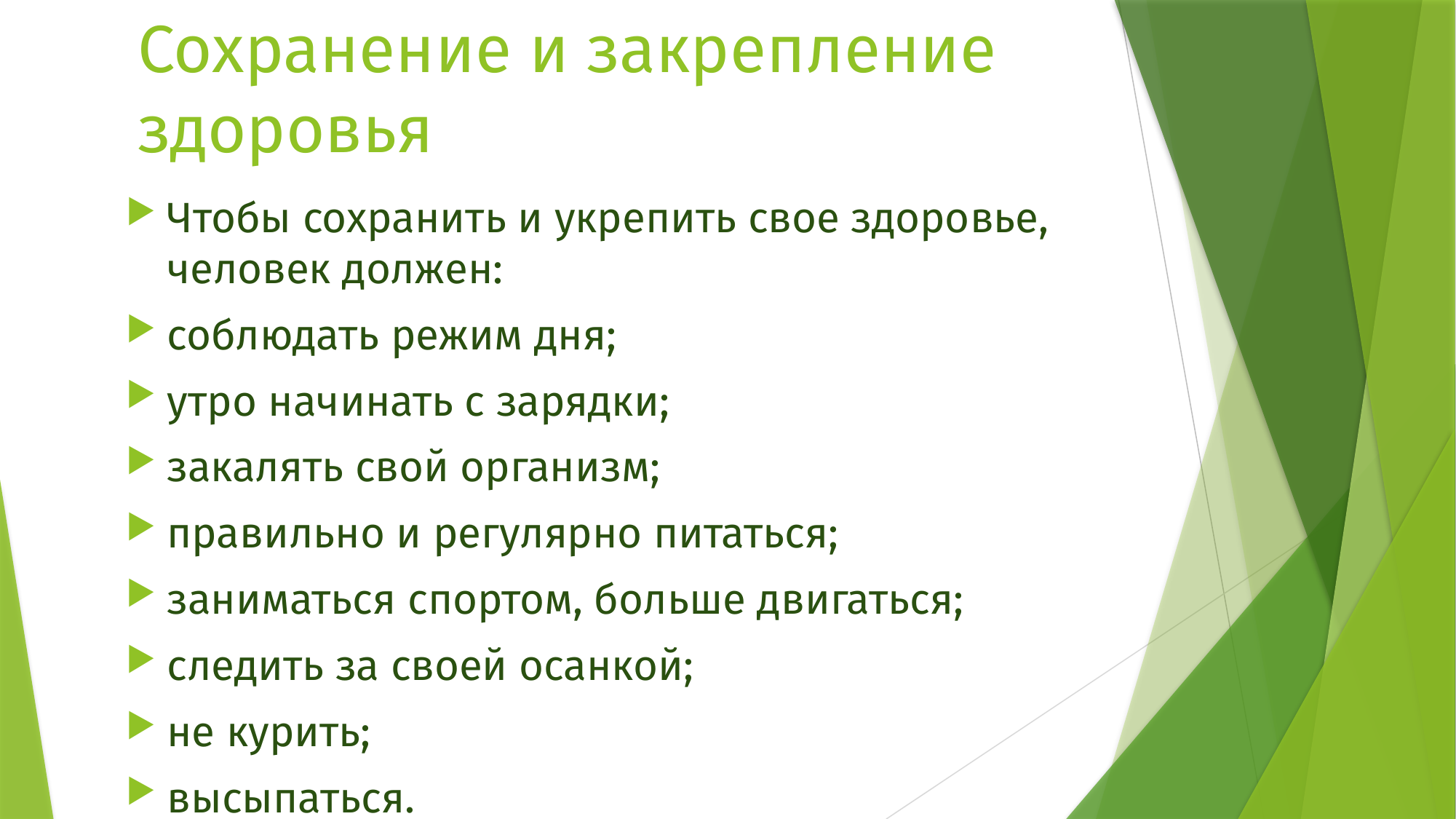

# Сохранение и закрепление здоровья
Чтобы сохранить и укрепить свое здоровье, человек должен:
соблюдать режим дня;
утро начинать с зарядки;
закалять свой организм;
правильно и регулярно питаться;
заниматься спортом, больше двигаться;
следить за своей осанкой;
не курить;
высыпаться.